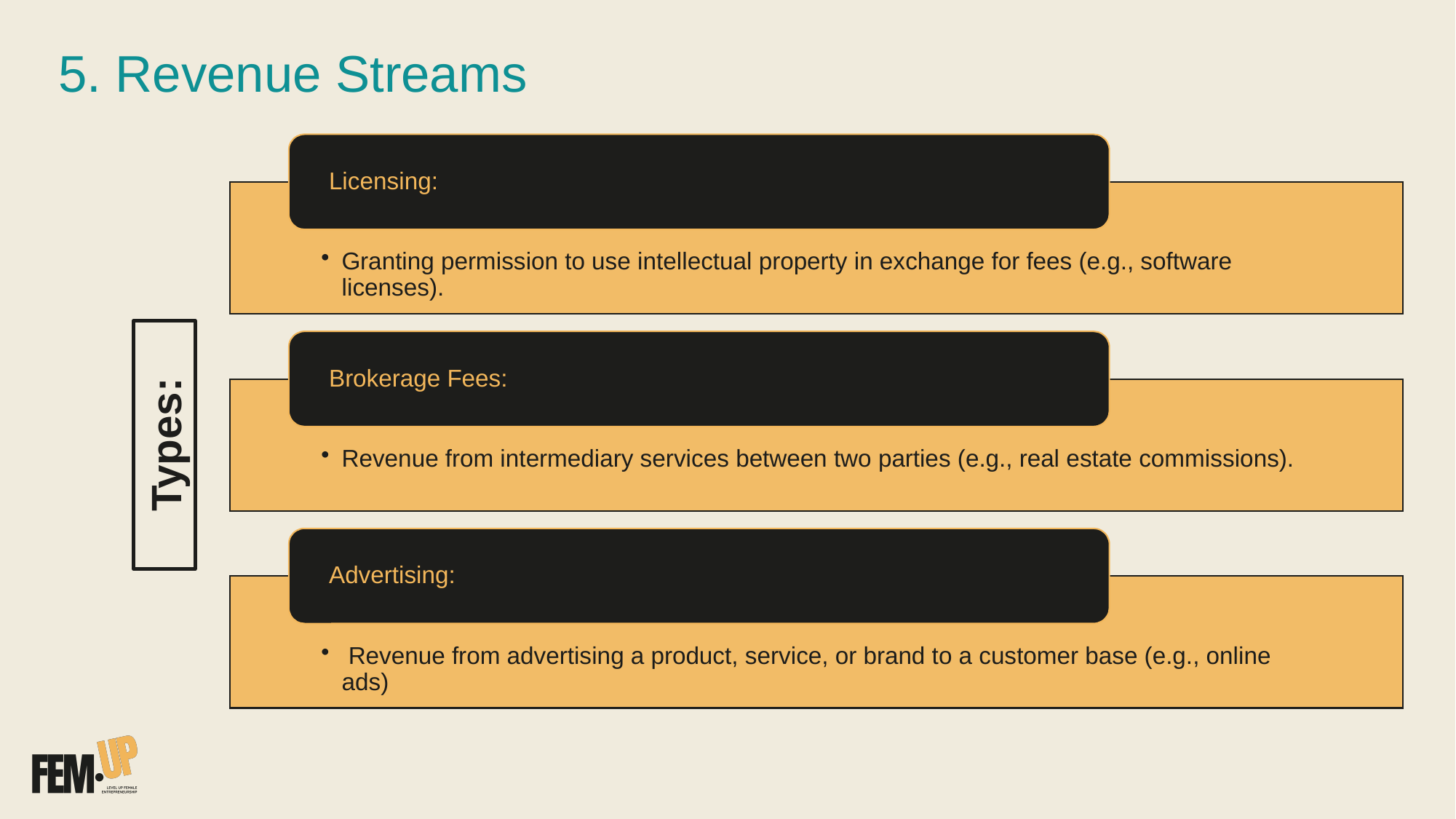

# 5. Revenue Streams
Granting permission to use intellectual property in exchange for fees (e.g., software licenses).
Licensing:
Revenue from intermediary services between two parties (e.g., real estate commissions).
Brokerage Fees:
 Revenue from advertising a product, service, or brand to a customer base (e.g., online ads)
Advertising:
Types: